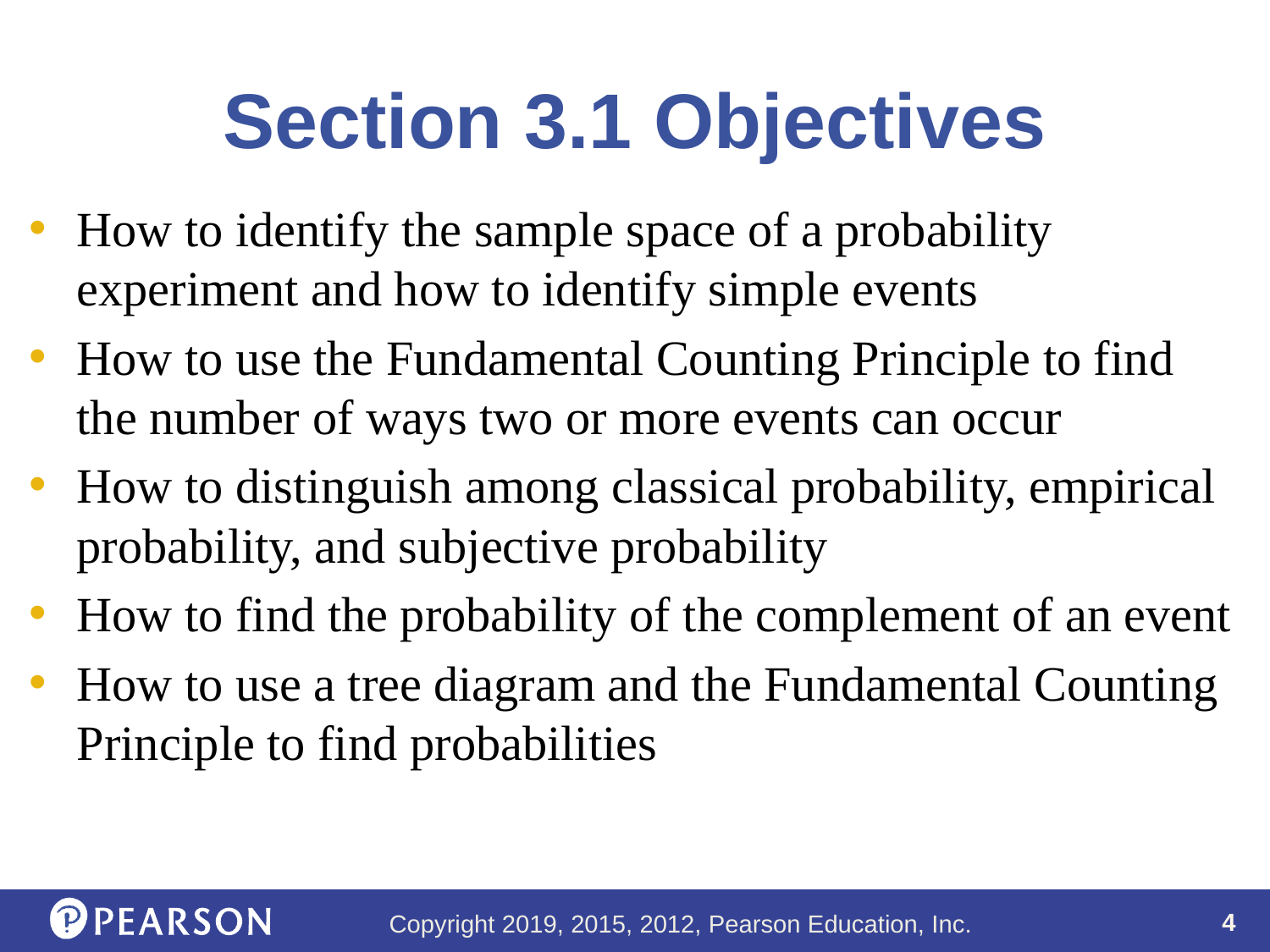

# Section 3.1 Objectives
How to identify the sample space of a probability experiment and how to identify simple events
How to use the Fundamental Counting Principle to find the number of ways two or more events can occur
How to distinguish among classical probability, empirical probability, and subjective probability
How to find the probability of the complement of an event
How to use a tree diagram and the Fundamental Counting  Principle to find probabilities